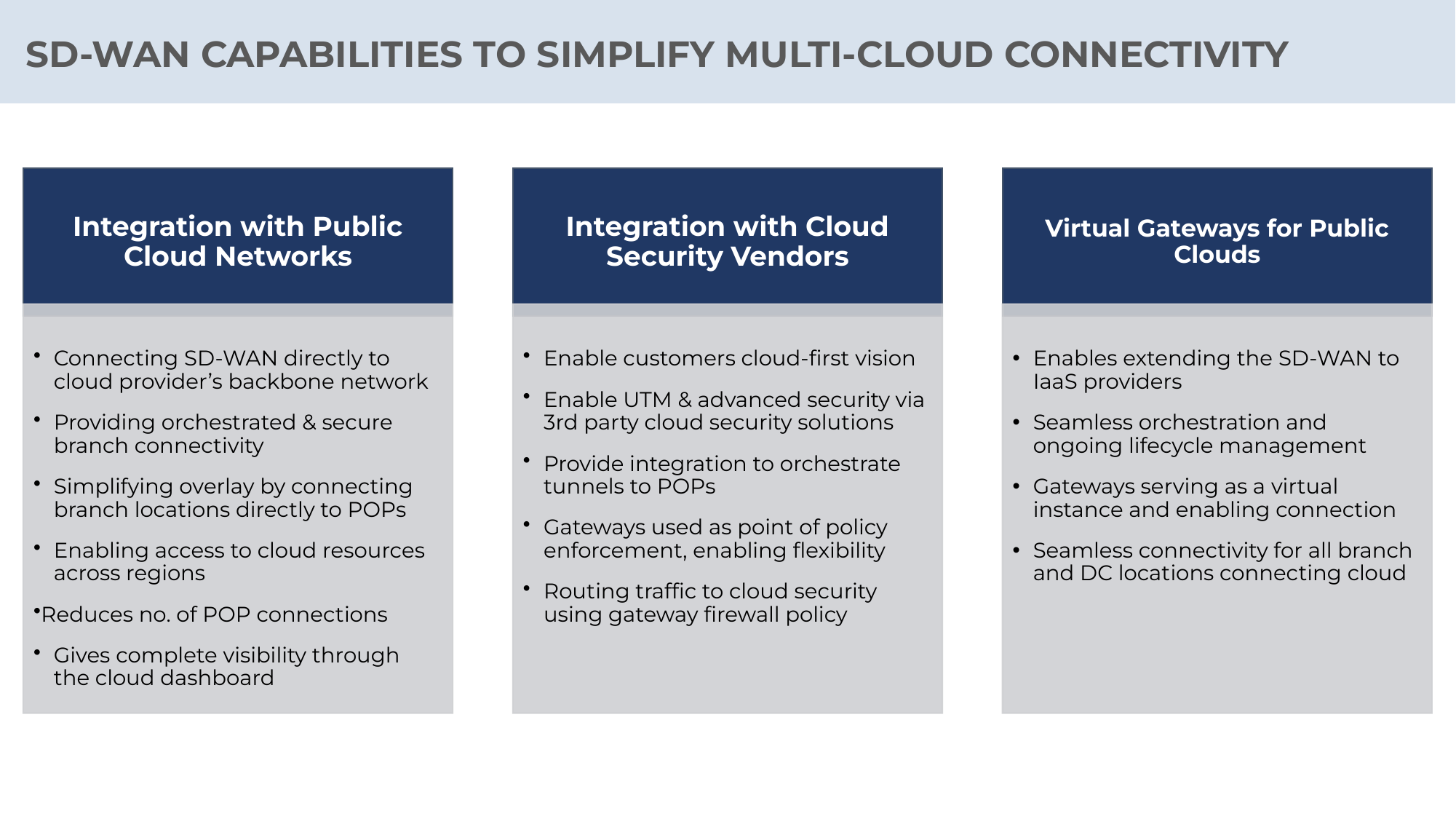

SD-WAN Capabilities to Simplify Multi-cloud Connectivity
Integration with Public Cloud Networks

Connecting SD-WAN directly to cloud provider’s backbone network
Providing orchestrated & secure branch connectivity
Simplifying overlay by connecting branch locations directly to POPs
Enabling access to cloud resources across regions
Reduces no. of POP connections
Gives complete visibility through the cloud dashboard
Integration with Cloud Security Vendors

Enable customers cloud-first vision
Enable UTM & advanced security via 3rd party cloud security solutions
Provide integration to orchestrate tunnels to POPs
Gateways used as point of policy enforcement, enabling flexibility
Routing traffic to cloud security using gateway firewall policy

Virtual Gateways for Public Clouds

Enables extending the SD-WAN to IaaS providers
Seamless orchestration and ongoing lifecycle management
Gateways serving as a virtual instance and enabling connection
Seamless connectivity for all branch and DC locations connecting cloud